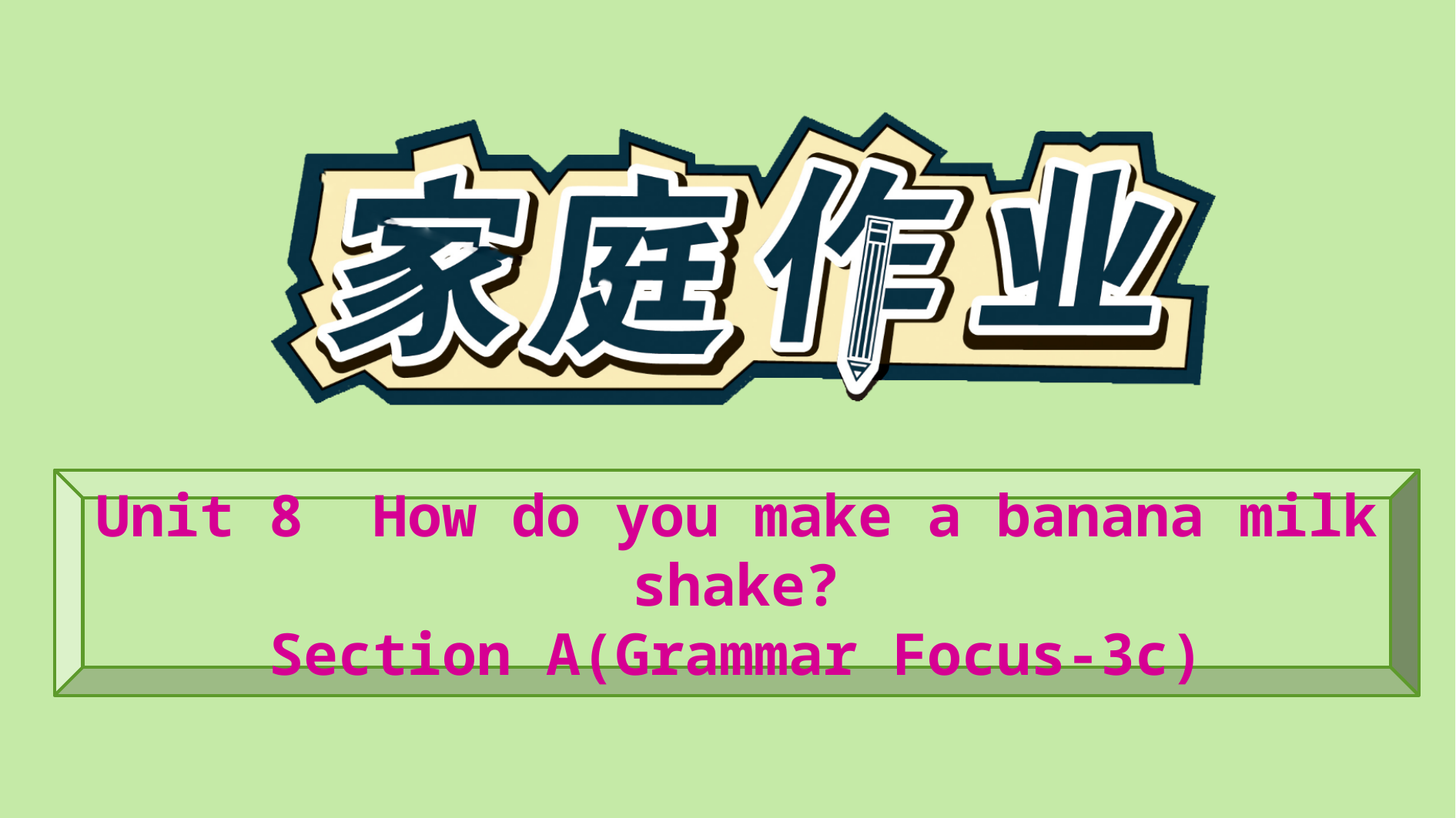

Unit 8  How do you make a banana milk shake?
Section A(Grammar Focus-3c)